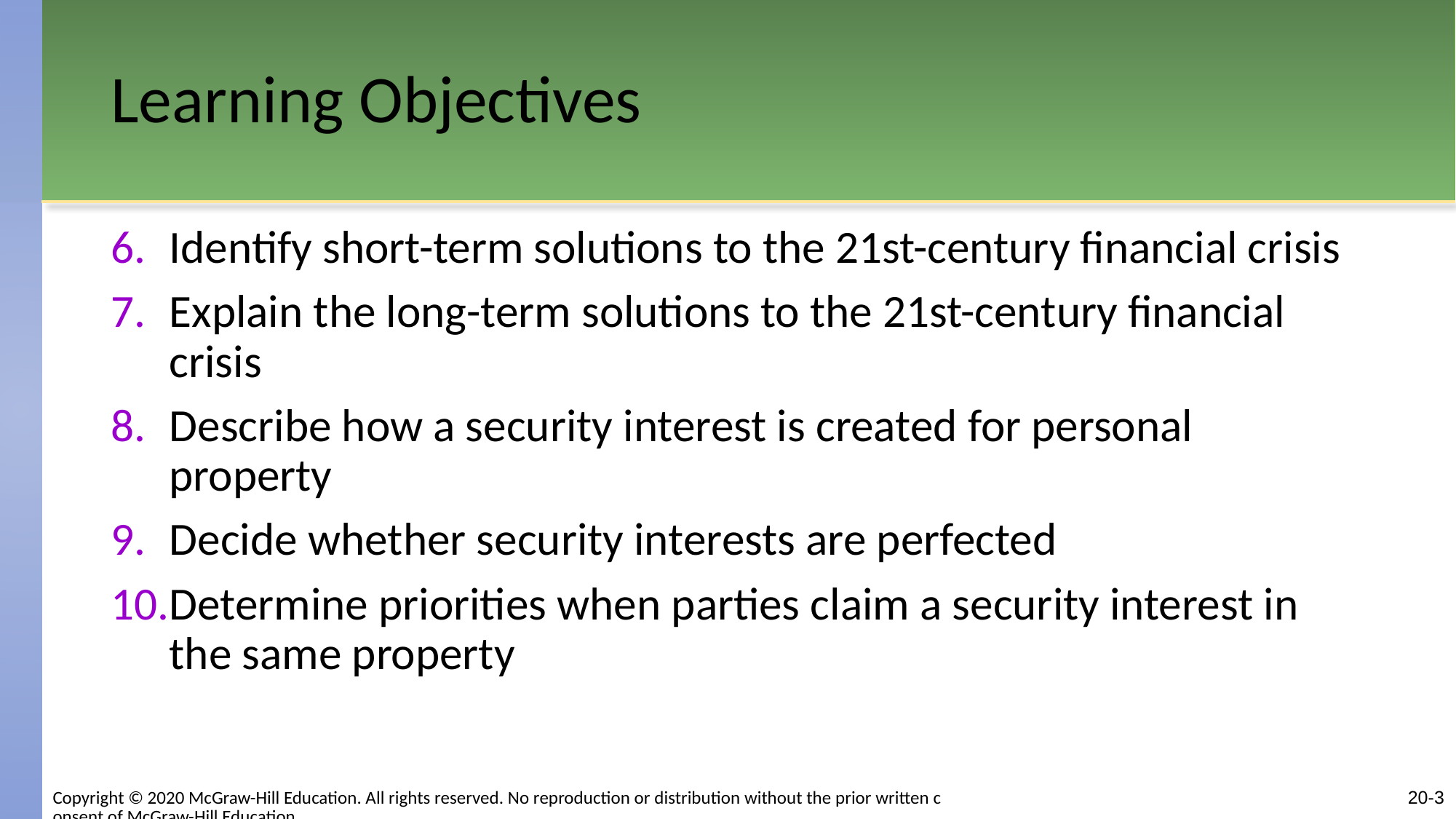

# Learning Objectives
Identify short-term solutions to the 21st-century financial crisis
Explain the long-term solutions to the 21st-century financial crisis
Describe how a security interest is created for personal property
Decide whether security interests are perfected
Determine priorities when parties claim a security interest in the same property
Copyright © 2020 McGraw-Hill Education. All rights reserved. No reproduction or distribution without the prior written consent of McGraw-Hill Education.
20-3